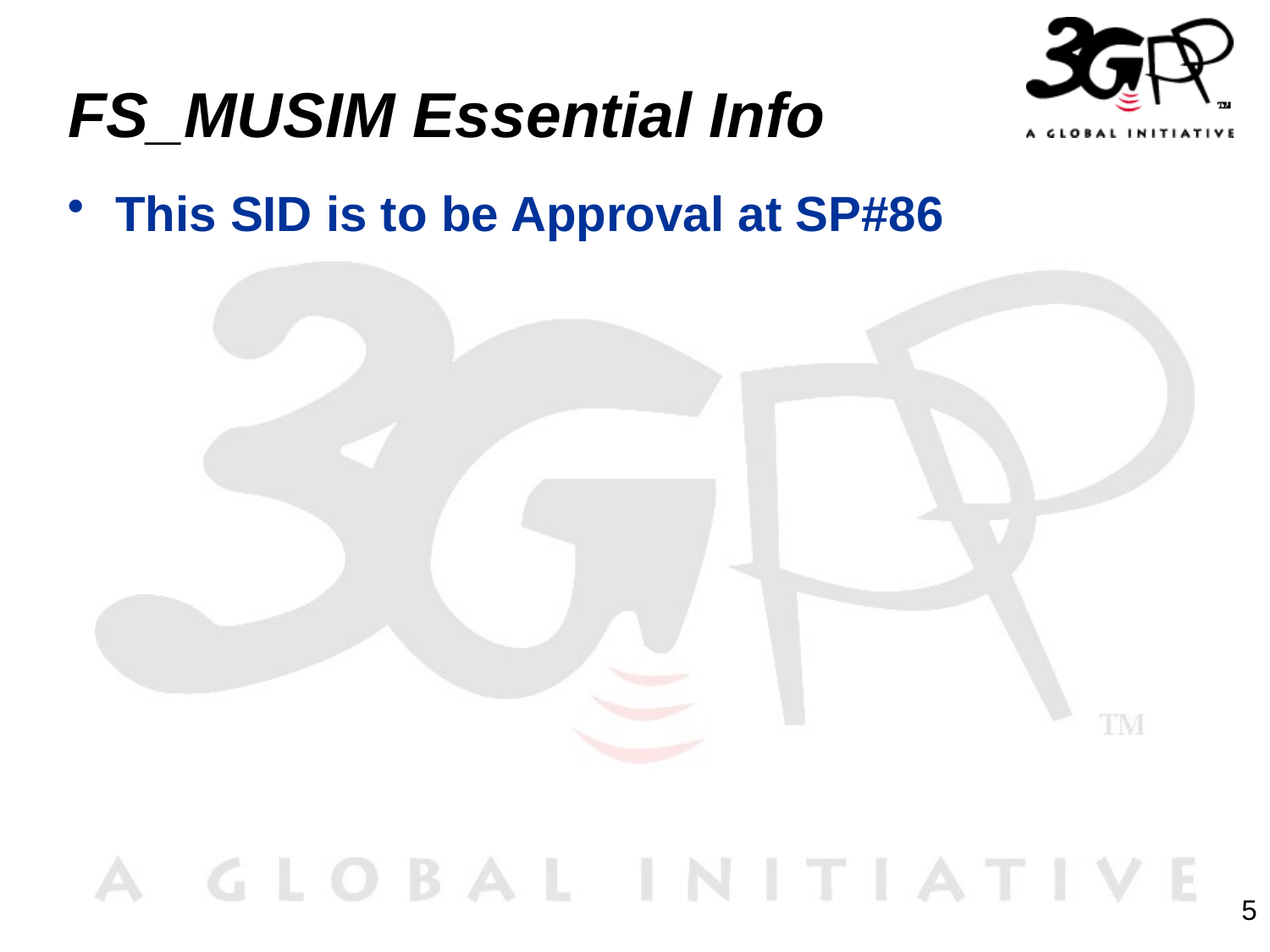

# FS_MUSIM Essential Info
This SID is to be Approval at SP#86
5